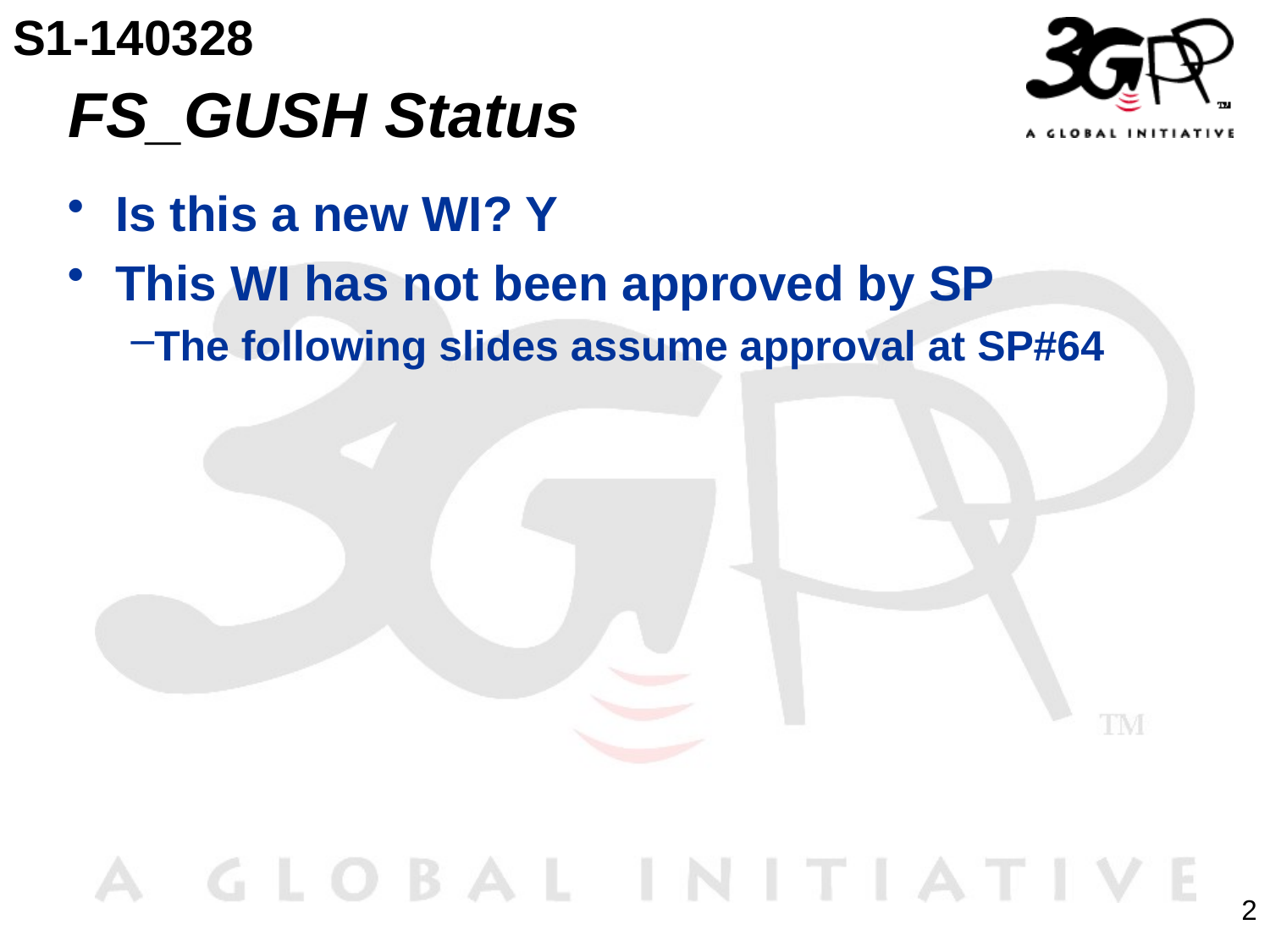

S1-140328
# FS_GUSH Status
Is this a new WI? Y
This WI has not been approved by SP
The following slides assume approval at SP#64
2